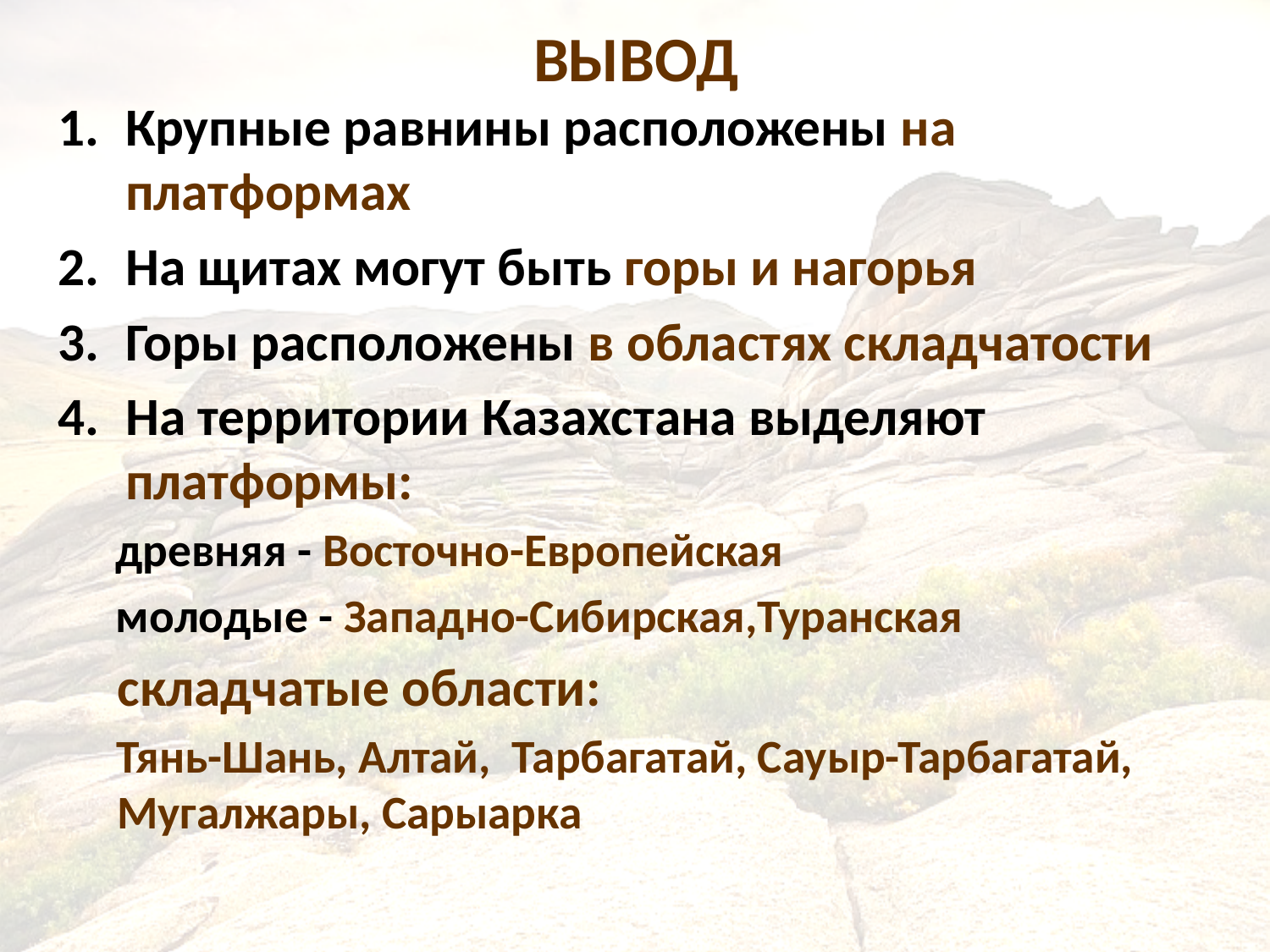

# ВЫВОД
Крупные равнины расположены на платформах
На щитах могут быть горы и нагорья
Горы расположены в областях складчатости
На территории Казахстана выделяют платформы:
 древняя - Восточно-Европейская
 молодые - Западно-Сибирская,Туранская
 складчатые области:
 Тянь-Шань, Алтай,  Тарбагатай, Сауыр-Тарбагатай, Мугалжары, Сарыарка